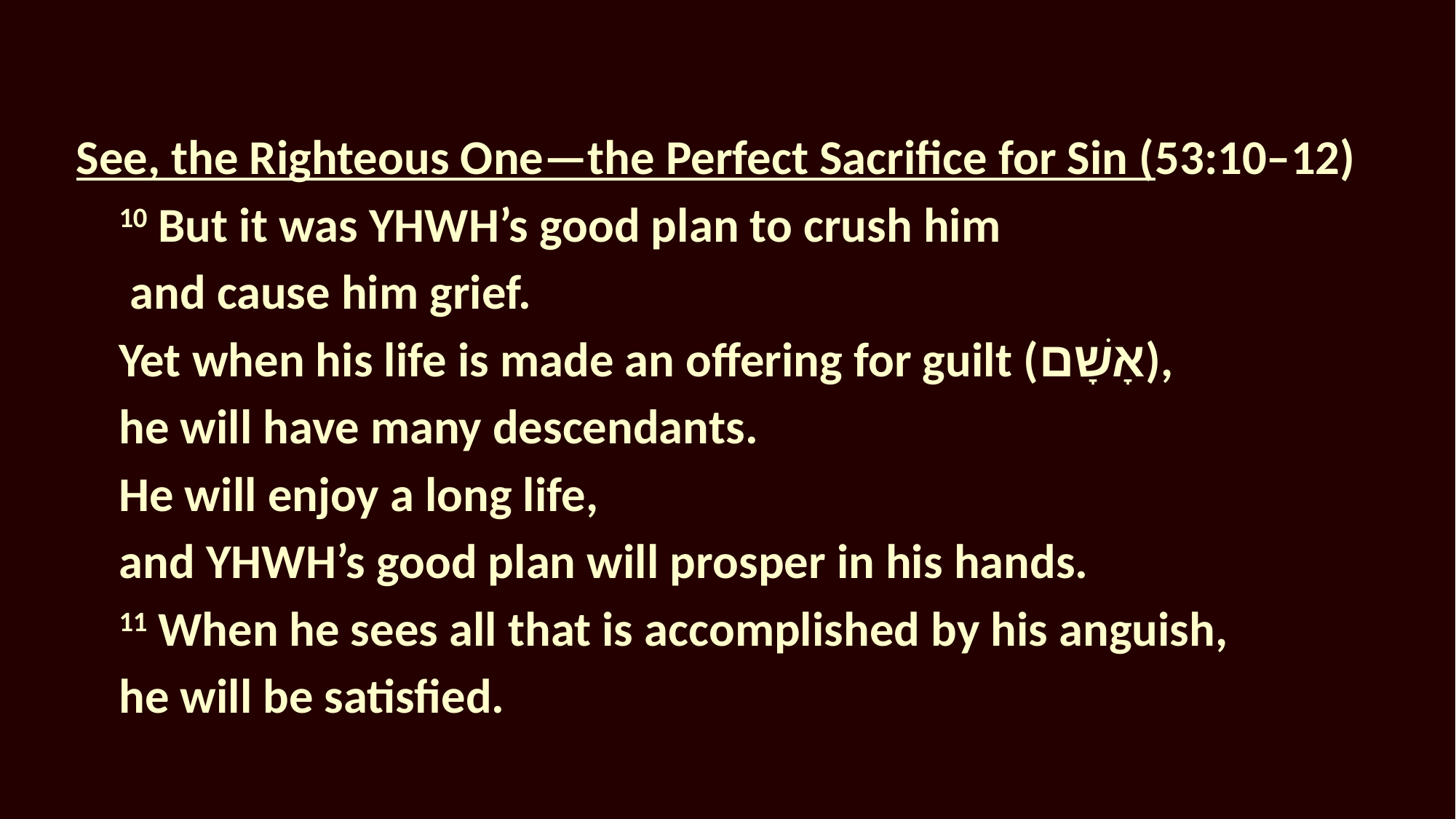

See, the Righteous One—the Perfect Sacrifice for Sin (53:10–12)
10 But it was YHWH’s good plan to crush him
 and cause him grief.
Yet when his life is made an offering for guilt (אָשָׁם),
he will have many descendants.
He will enjoy a long life,
and YHWH’s good plan will prosper in his hands.
11 When he sees all that is accomplished by his anguish,
he will be satisfied.